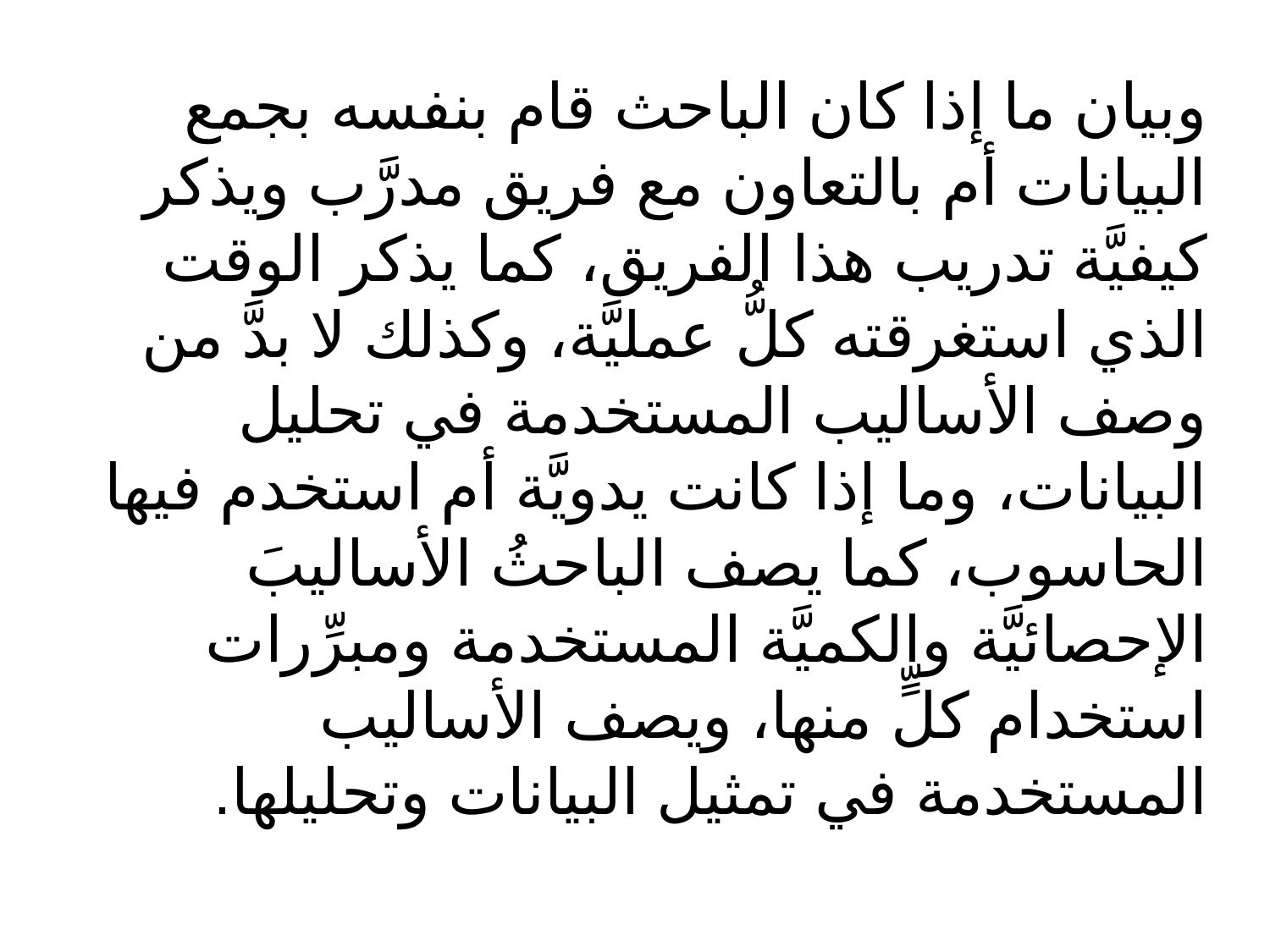

وبيان ما إذا كان الباحث قام بنفسه بجمع البيانات أم بالتعاون مع فريق مدرَّب ويذكر كيفيَّة تدريب هذا الفريق، كما يذكر الوقت الذي استغرقته كلُّ عمليَّة، وكذلك لا بدَّ من وصف الأساليب المستخدمة في تحليل البيانات، وما إذا كانت يدويَّة أم استخدم فيها الحاسوب، كما يصف الباحثُ الأساليبَ الإحصائيَّة والكميَّة المستخدمة ومبرِّرات استخدام كلٍّ منها، ويصف الأساليب المستخدمة في تمثيل البيانات وتحليلها.